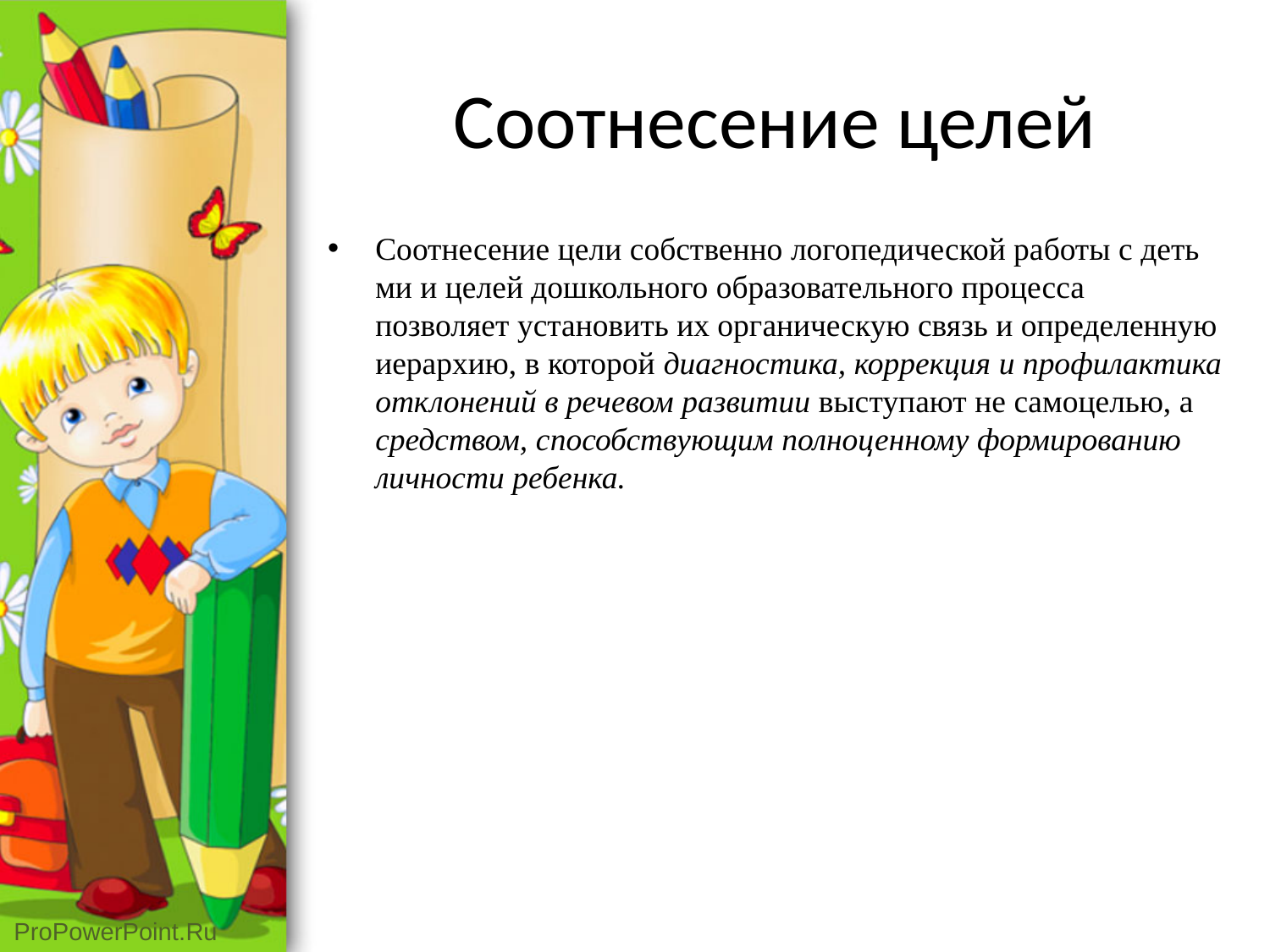

# Соотнесение целей
Соотнесение цели собственно логопедической работы с деть­ми и целей дошкольного образовательного процесса позволяет установить их органическую связь и определенную иерархию, в которой диагностика, коррекция и профилактика отклонений в ре­чевом развитии выступают не самоцелью, а средством, способству­ющим полноценному формированию личности ребенка.